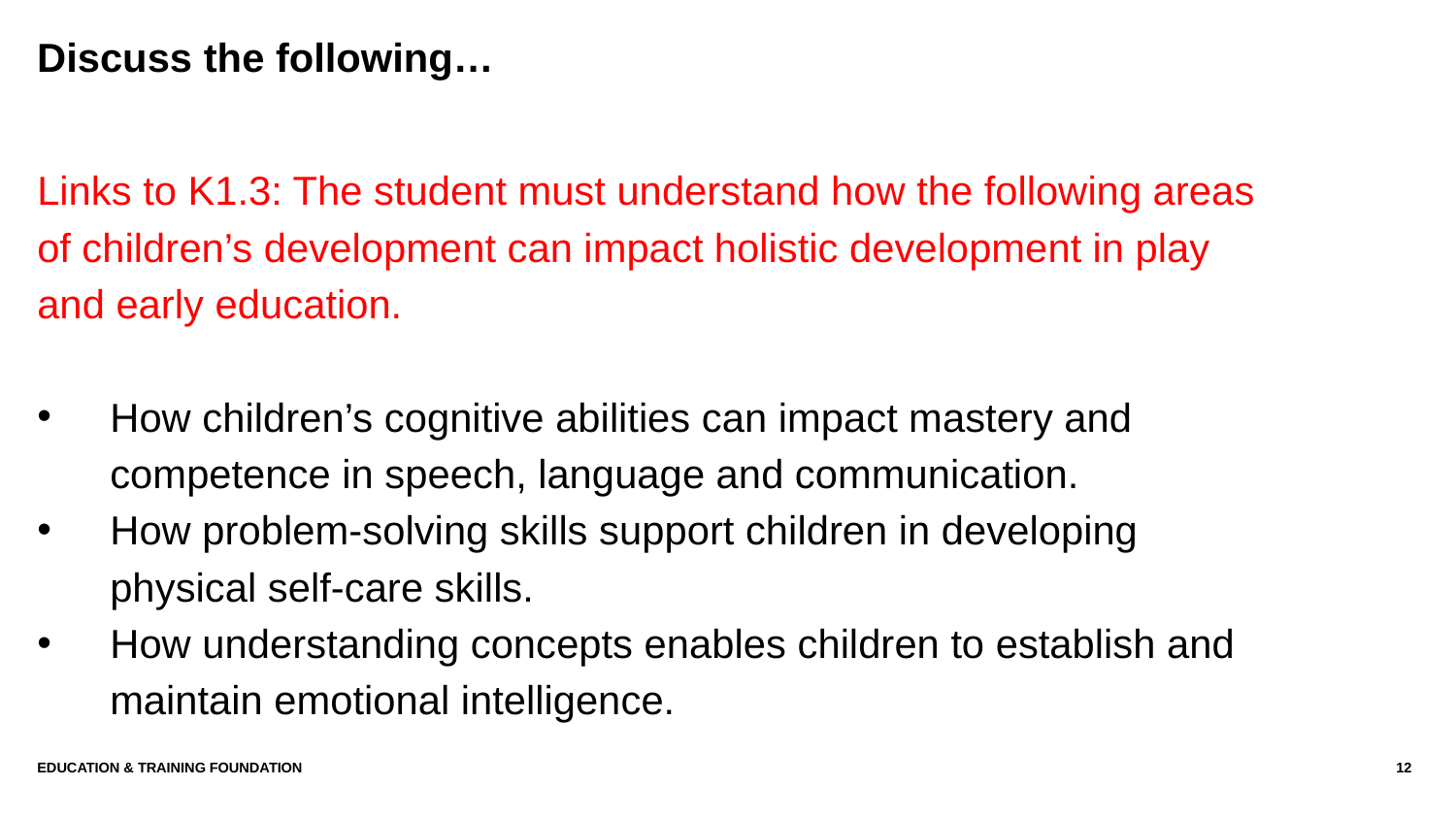

# Discuss the following…
Links to K1.3: The student must understand how the following areas of children’s development can impact holistic development in play and early education.

How children’s cognitive abilities can impact mastery and competence in speech, language and communication.
How problem-solving skills support children in developing physical self-care skills.
How understanding concepts enables children to establish and maintain emotional intelligence.

Education & Training Foundation
12